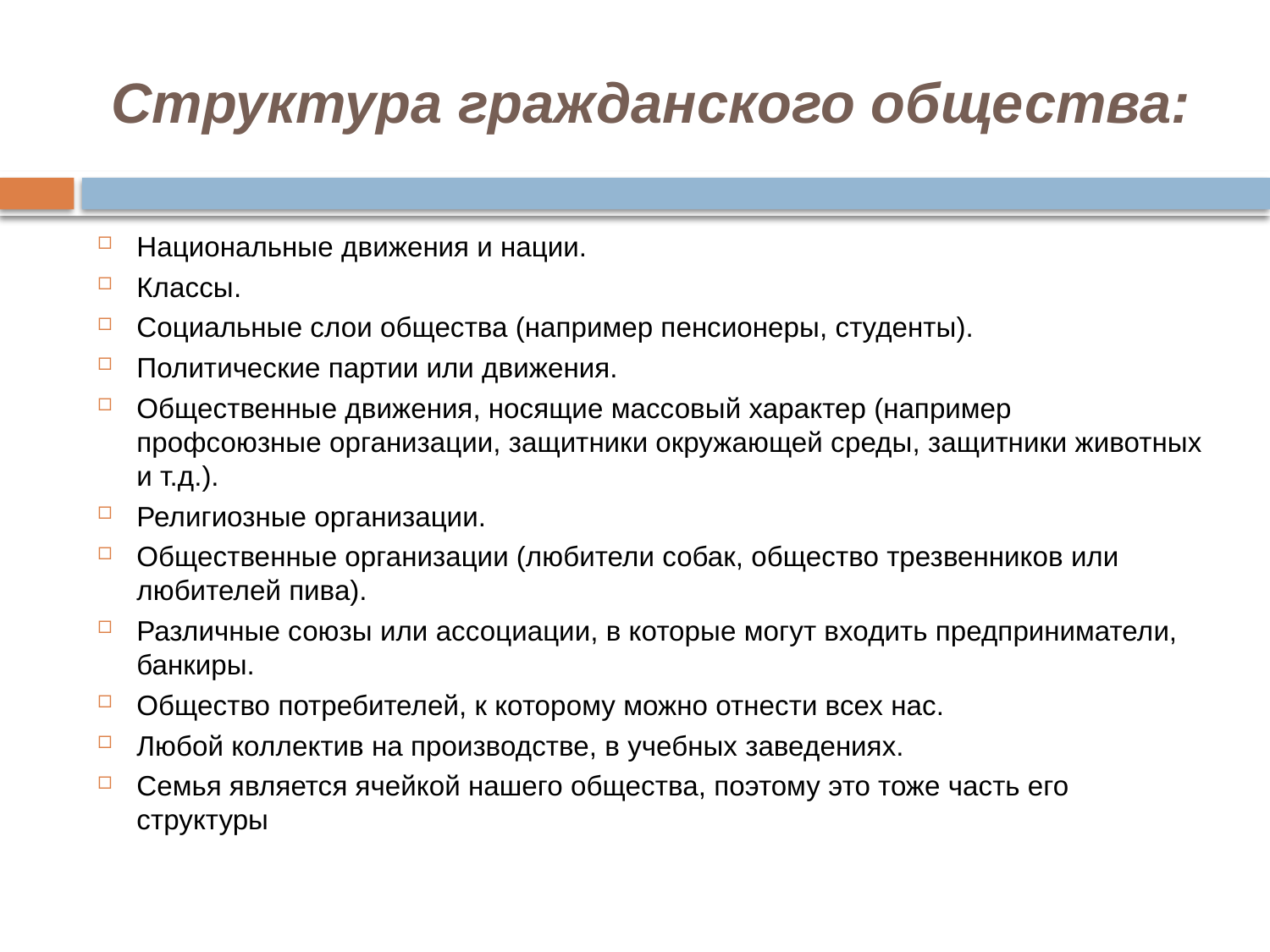

# Структура гражданского общества:
Национальные движения и нации.
Классы.
Социальные слои общества (например пенсионеры, студенты).
Политические партии или движения.
Общественные движения, носящие массовый характер (например профсоюзные организации, защитники окружающей среды, защитники животных и т.д.).
Религиозные организации.
Общественные организации (любители собак, общество трезвенников или любителей пива).
Различные союзы или ассоциации, в которые могут входить предприниматели, банкиры.
Общество потребителей, к которому можно отнести всех нас.
Любой коллектив на производстве, в учебных заведениях.
Семья является ячейкой нашего общества, поэтому это тоже часть его структуры